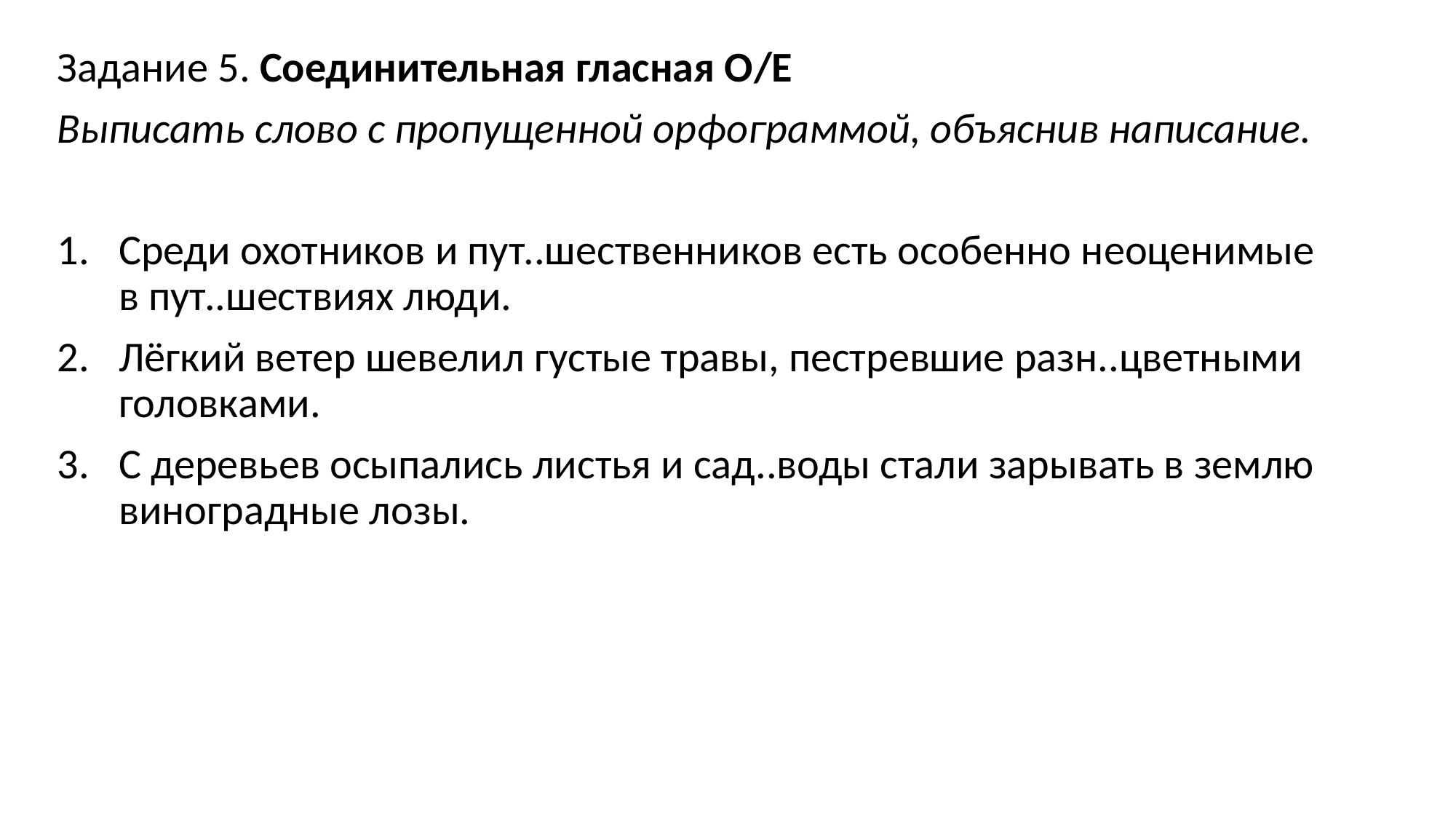

Задание 5. Соединительная гласная О/Е
Выписать слово с пропущенной орфограммой, объяснив написание.

Среди охотников и пут..шественников есть особенно неоценимые в пут..шествиях люди.
Лёгкий ветер шевелил густые травы, пестревшие разн..цветными головками.
С деревьев осыпались листья и сад..воды стали зарывать в землю виноградные лозы.